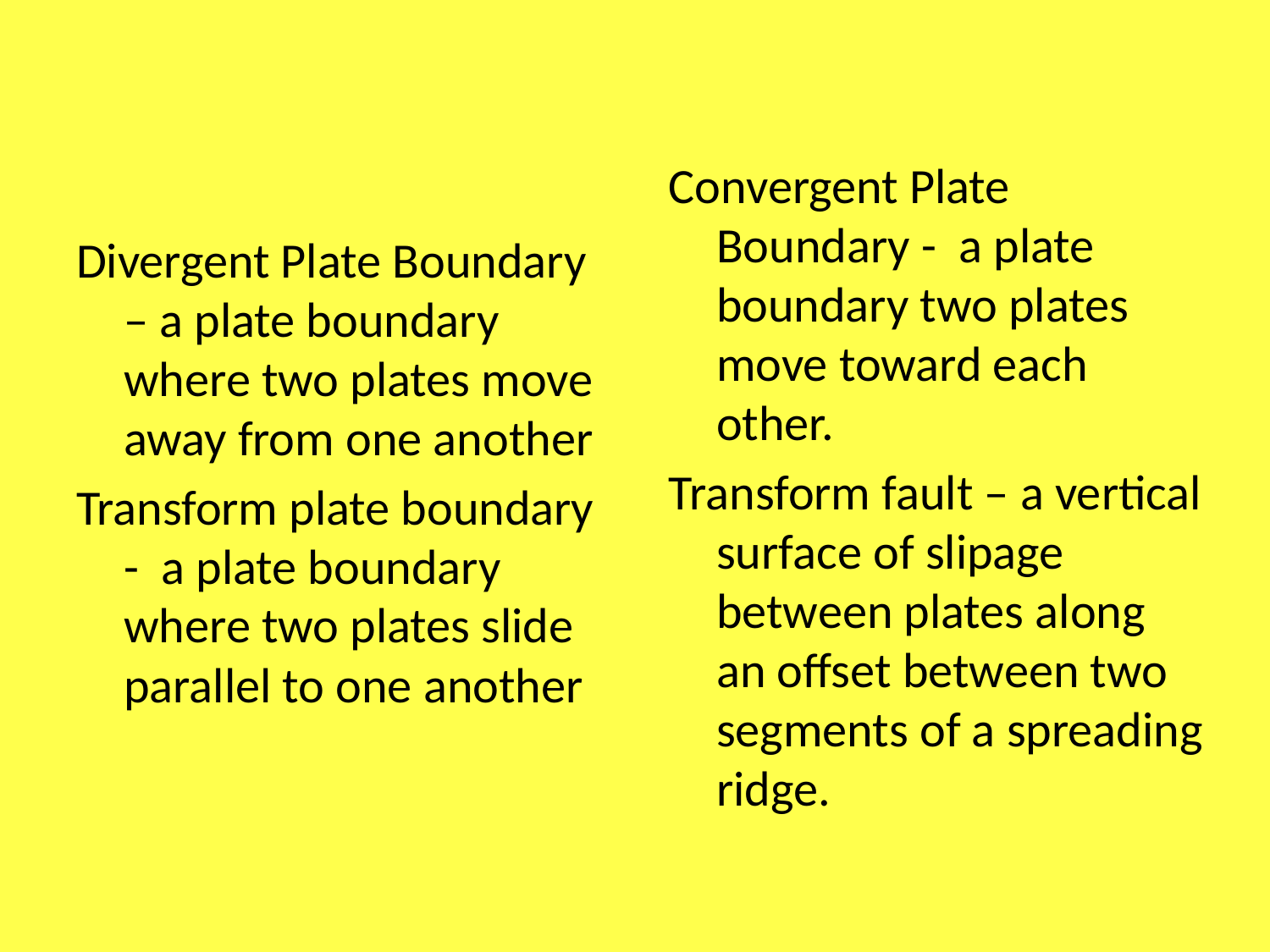

Convergent Plate Boundary -  a plate boundary two plates move toward each other.
Transform fault – a vertical surface of slipage between plates along an offset between two segments of a spreading ridge.
Divergent Plate Boundary – a plate boundary where two plates move away from one another
Transform plate boundary -  a plate boundary where two plates slide parallel to one another